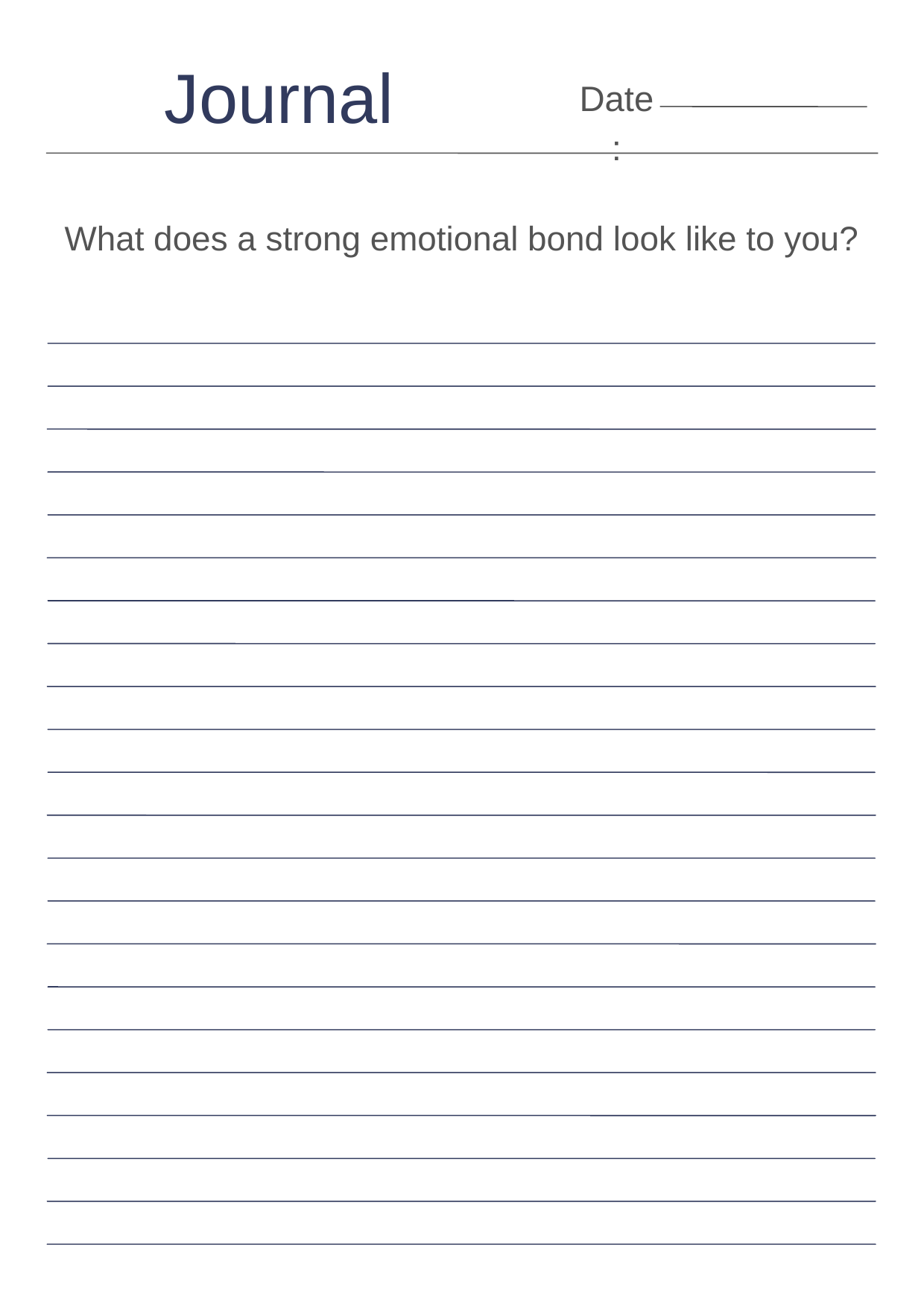

Journal
Date:

What does a strong emotional bond look like to you?